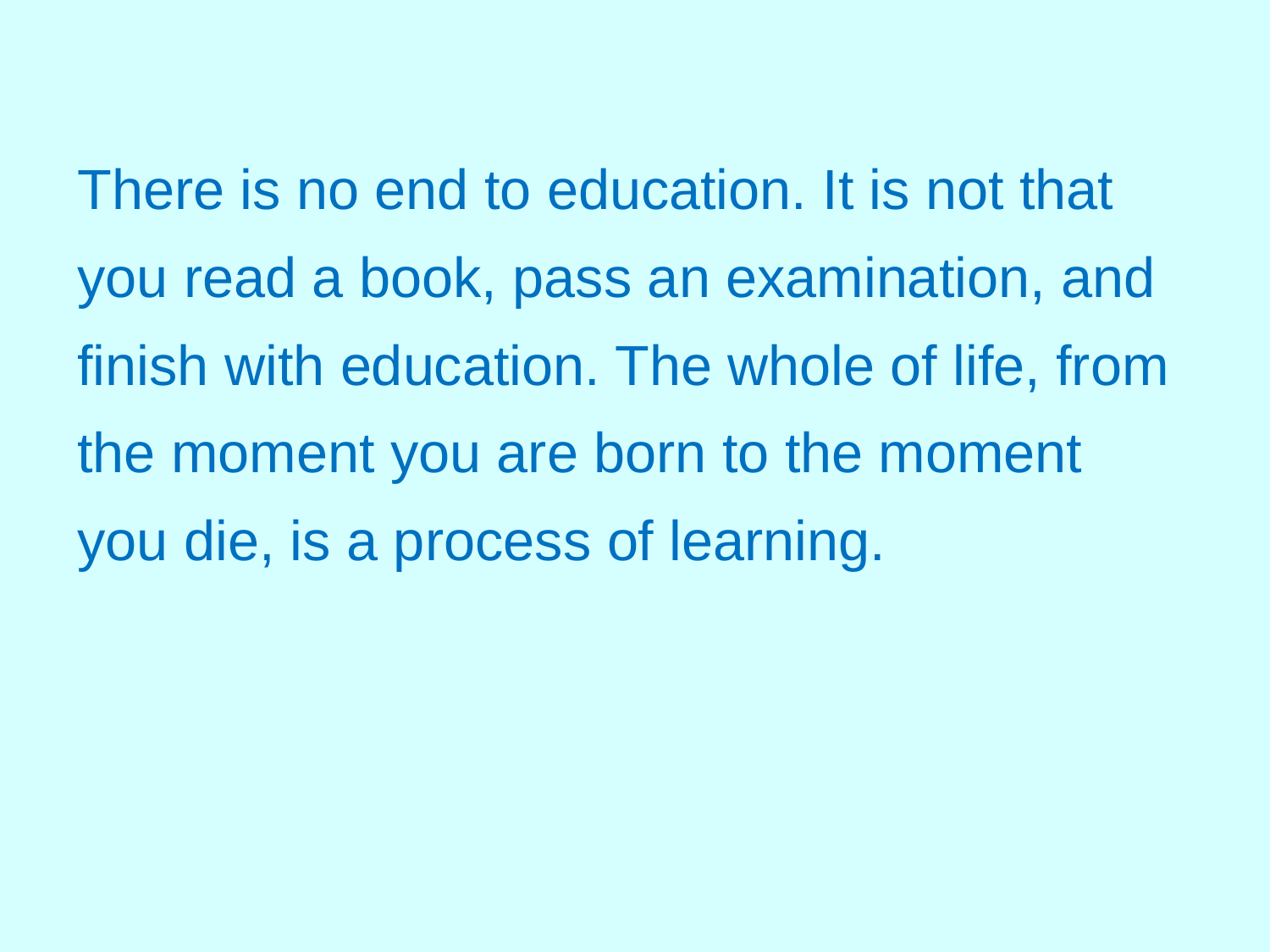

There is no end to education. It is not that you read a book, pass an examination, and finish with education. The whole of life, from the moment you are born to the moment you die, is a process of learning.